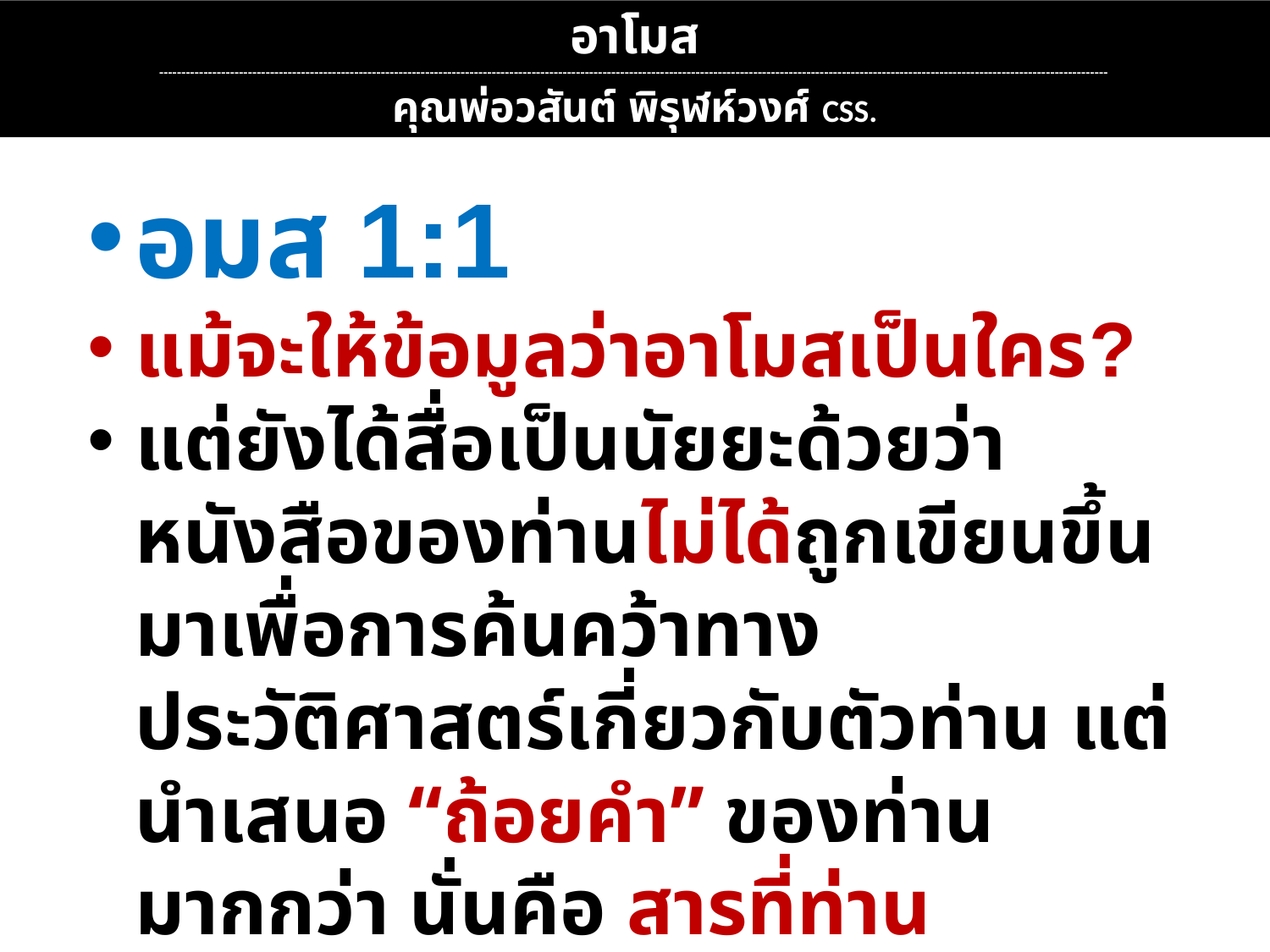

อาโมส
----------------------------------------------------------------------------------------------------------------------------------------------------------------------------------------------------------------------
คุณพ่อวสันต์ พิรุฬห์วงศ์ CSS.
อมส 1:1
แม้จะให้ข้อมูลว่าอาโมสเป็นใคร?
แต่ยังได้สื่อเป็นนัยยะด้วยว่า หนังสือของท่านไม่ได้ถูกเขียนขึ้นมาเพื่อการค้นคว้าทางประวัติศาสตร์เกี่ยวกับตัวท่าน แต่นำเสนอ “ถ้อยคำ” ของท่านมากกว่า นั่นคือ สารที่ท่านต้องการจะประกาศ มีความสำคัญมากกว่าตัวผู้ประกาศ